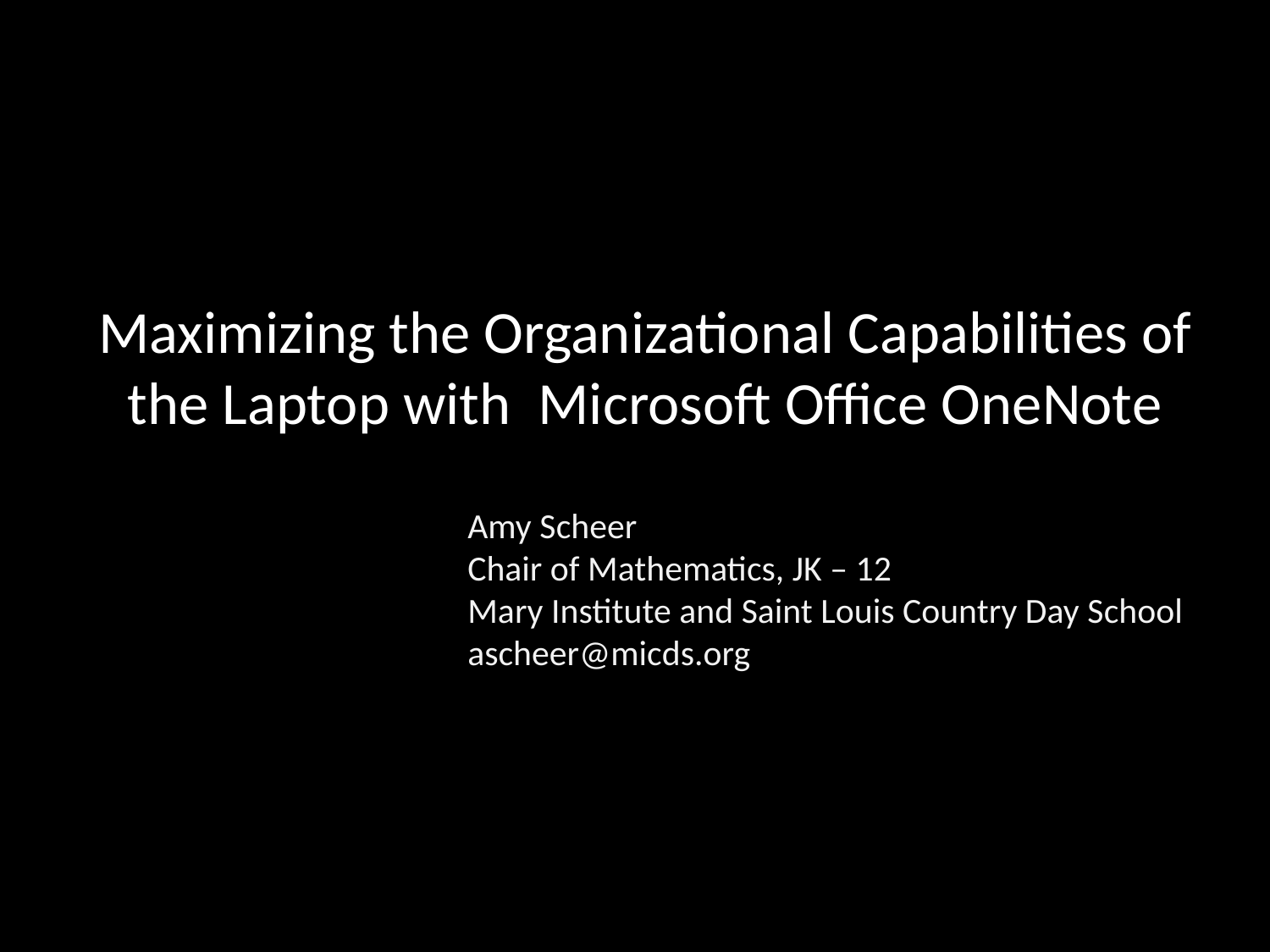

# Maximizing the Organizational Capabilities of the Laptop with  Microsoft Office OneNote
Amy Scheer
Chair of Mathematics, JK – 12
Mary Institute and Saint Louis Country Day School
ascheer@micds.org